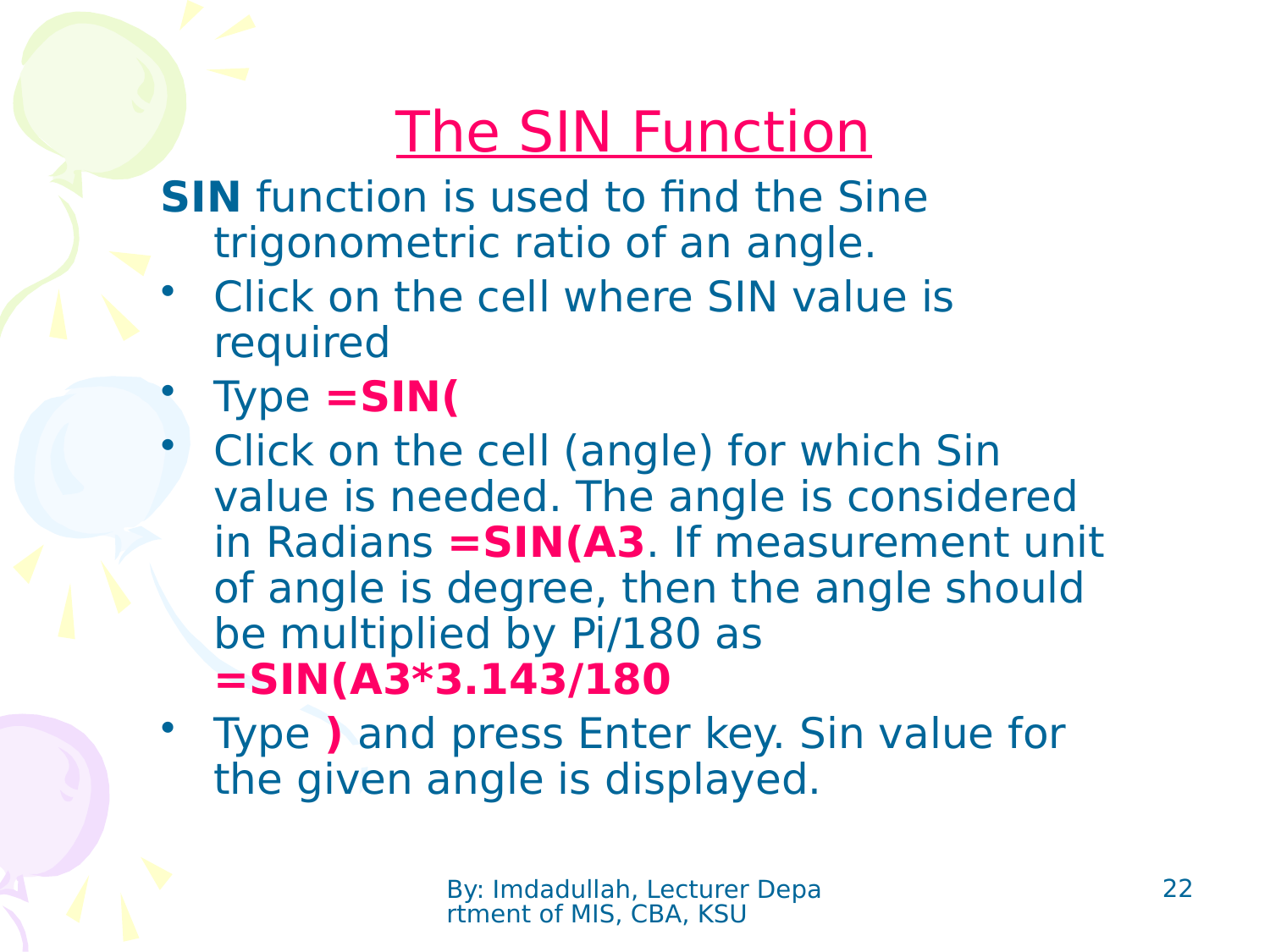

# The SIN Function
SIN function is used to find the Sine trigonometric ratio of an angle.
Click on the cell where SIN value is required
Type =SIN(
Click on the cell (angle) for which Sin value is needed. The angle is considered in Radians =SIN(A3. If measurement unit of angle is degree, then the angle should be multiplied by Pi/180 as =SIN(A3*3.143/180
Type ) and press Enter key. Sin value for the given angle is displayed.
22
By: Imdadullah, Lecturer Department of MIS, CBA, KSU